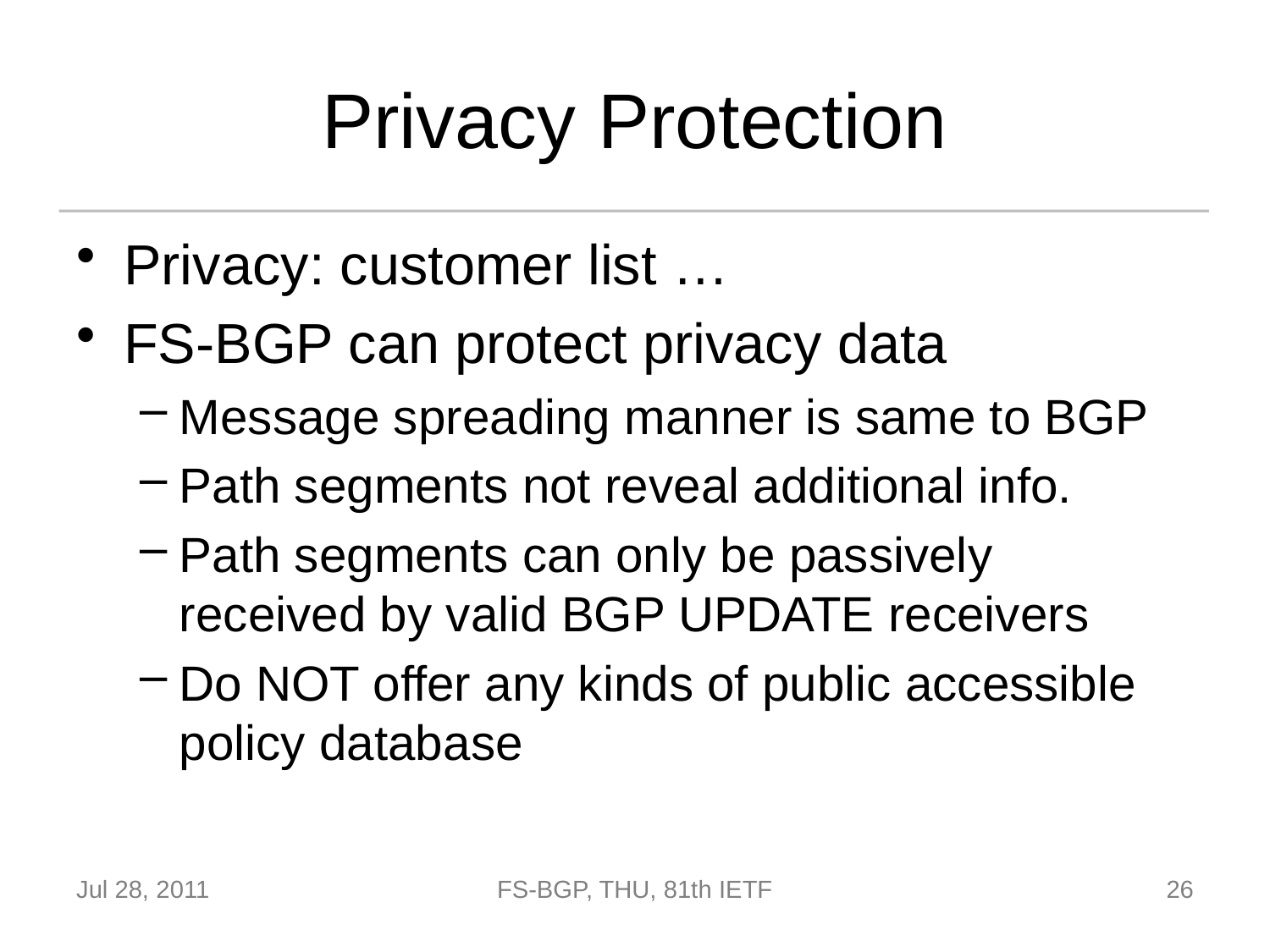

# Privacy Protection
Privacy: customer list …
FS-BGP can protect privacy data
Message spreading manner is same to BGP
Path segments not reveal additional info.
Path segments can only be passively received by valid BGP UPDATE receivers
Do NOT offer any kinds of public accessible policy database
Jul 28, 2011
FS-BGP, THU, 81th IETF
26